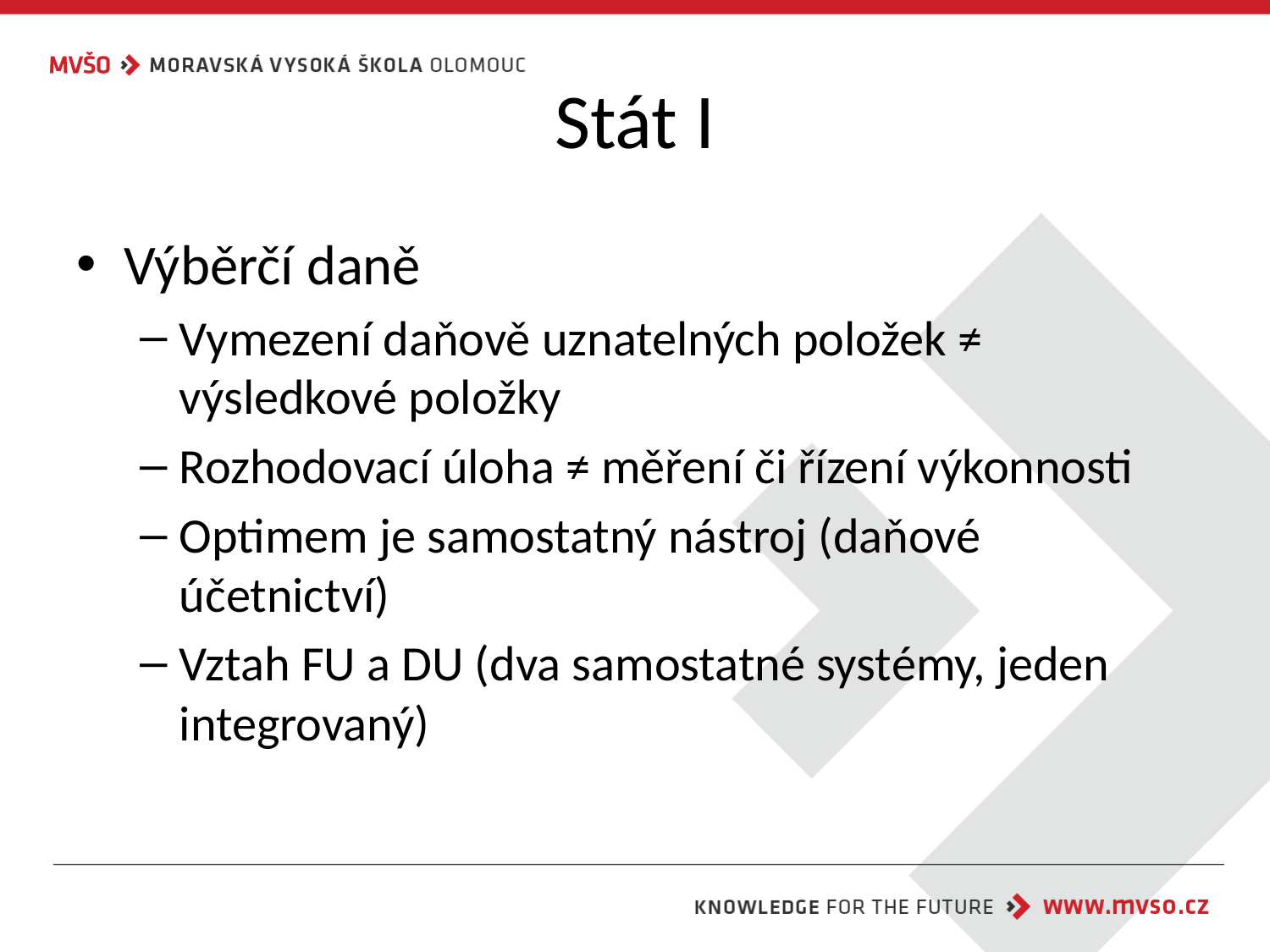

# Stát I
Výběrčí daně
Vymezení daňově uznatelných položek ≠ výsledkové položky
Rozhodovací úloha ≠ měření či řízení výkonnosti
Optimem je samostatný nástroj (daňové účetnictví)
Vztah FU a DU (dva samostatné systémy, jeden integrovaný)